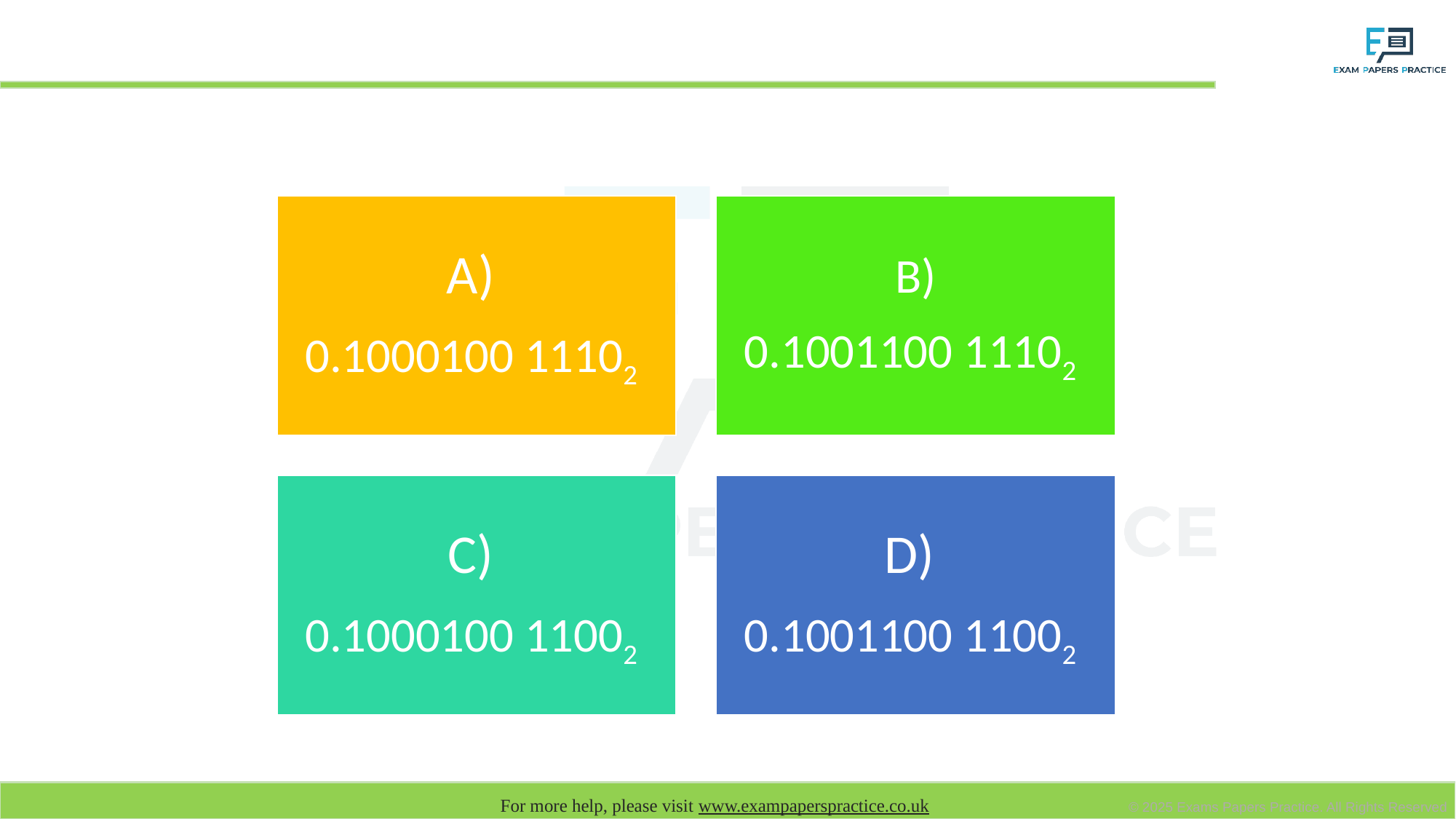

# What is 0.04687510  in normalised floating point?
A)
0.1000100 11102
B)
0.1001100 11102
C)
0.1000100 11002
D)
0.1001100 11002